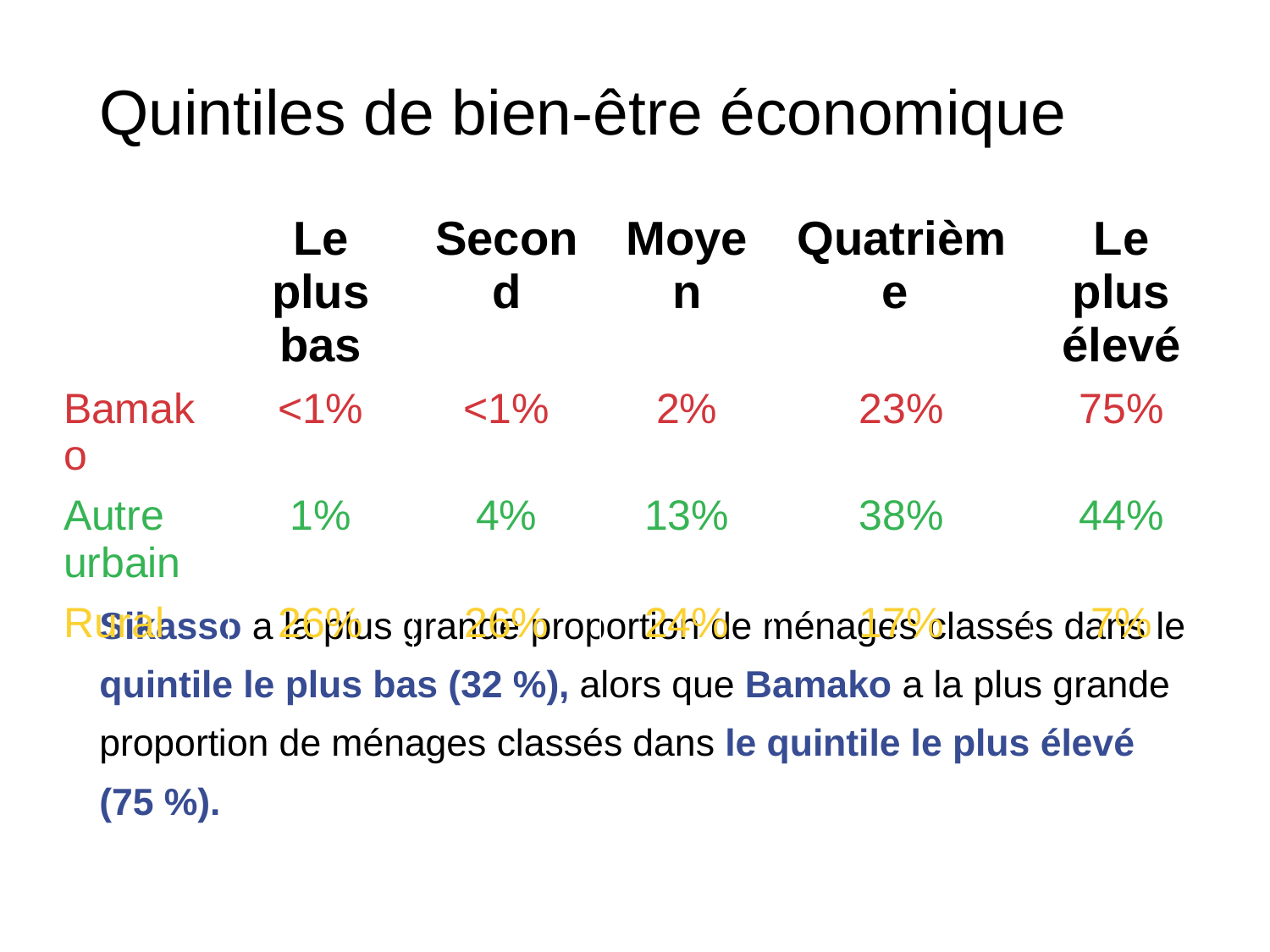

# Quintiles de bien-être économique
|  | Le plus bas | Second | Moyen | Quatrième | Le plus élevé |
| --- | --- | --- | --- | --- | --- |
| Bamako | <1% | <1% | 2% | 23% | 75% |
| Autre urbain | 1% | 4% | 13% | 38% | 44% |
| Rural | 26% | 26% | 24% | 17% | 7% |
Sikasso a la plus grande proportion de ménages classés dans le quintile le plus bas (32 %), alors que Bamako a la plus grande proportion de ménages classés dans le quintile le plus élevé (75 %).